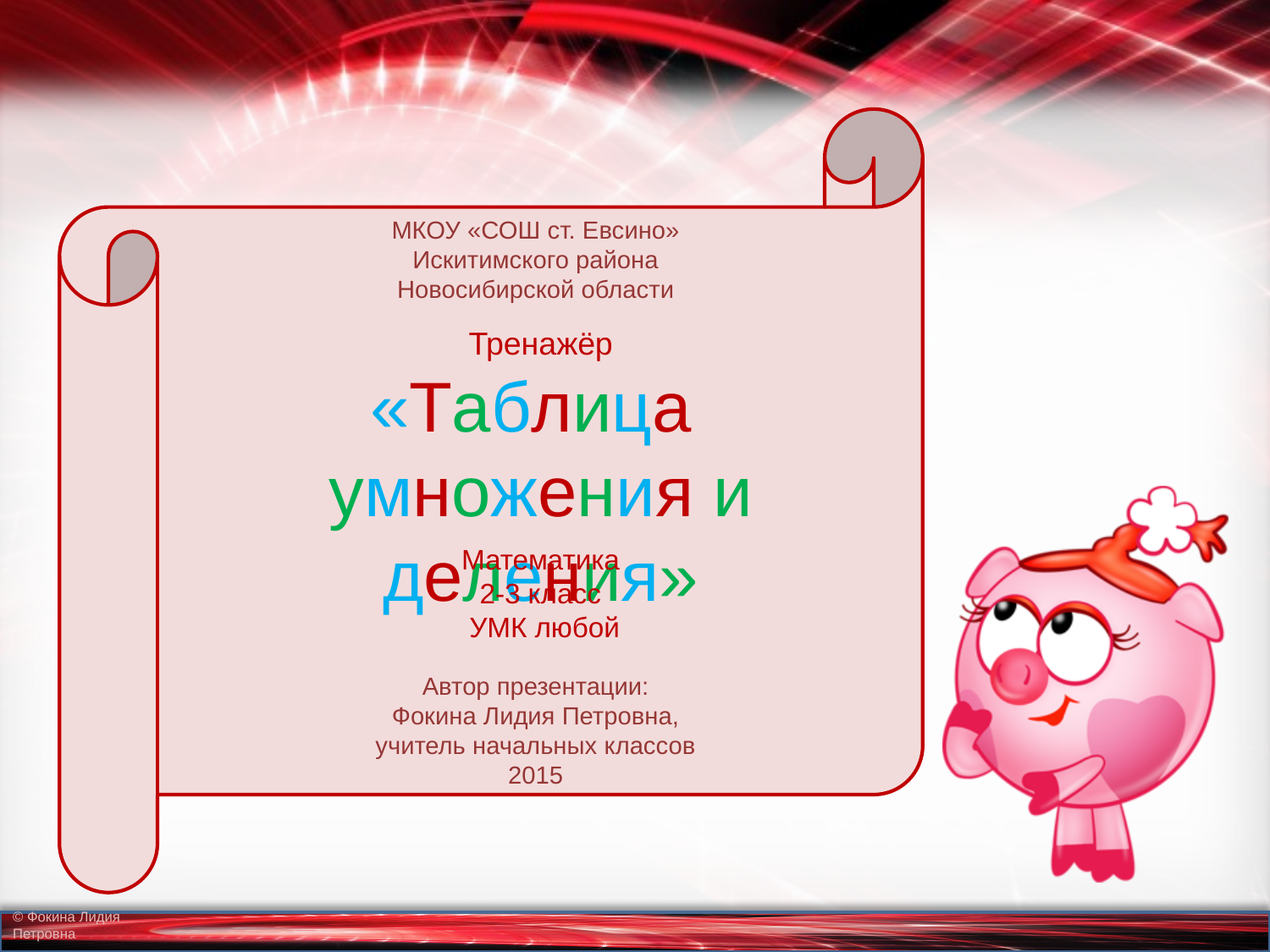

МКОУ «СОШ ст. Евсино»
Искитимского района
Новосибирской области
Тренажёр
«Таблица
умножения и деления»

Математика
2-3 класс
 УМК любой
Автор презентации:
Фокина Лидия Петровна,
учитель начальных классов
2015